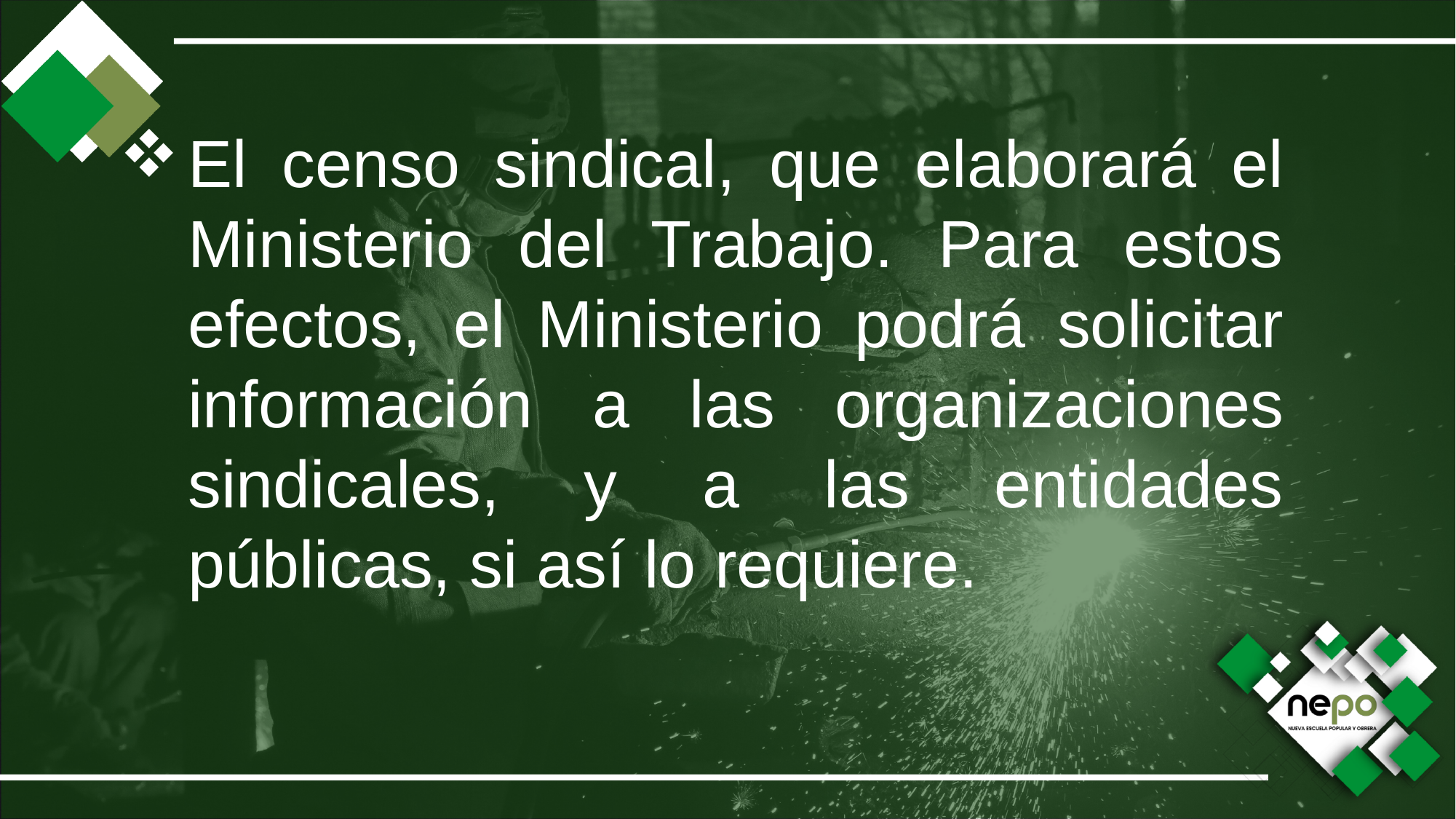

El censo sindical, que elaborará el Ministerio del Trabajo. Para estos efectos, el Ministerio podrá solicitar información a las organizaciones sindicales, y a las entidades públicas, si así lo requiere.